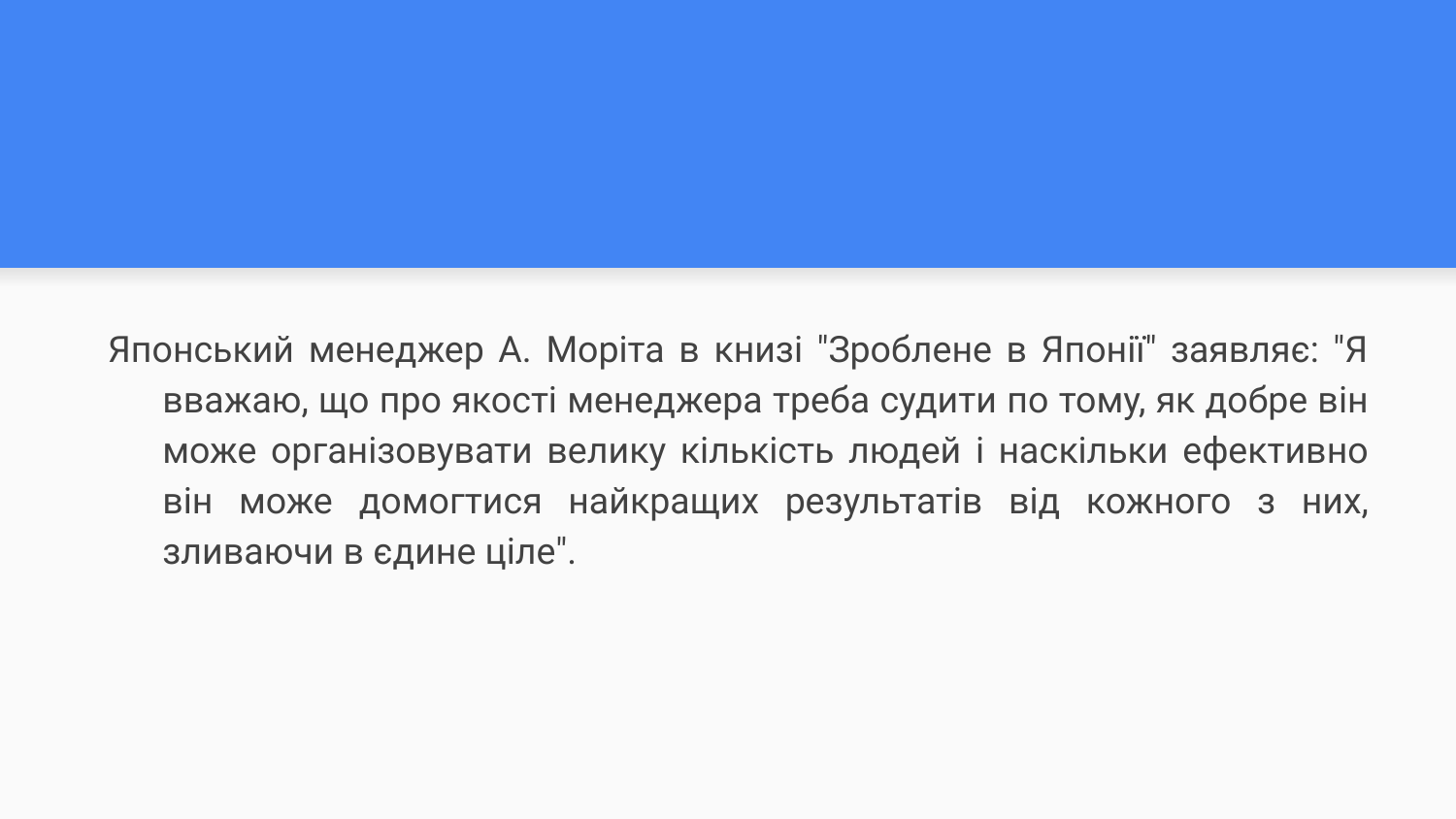

#
Японський менеджер А. Моріта в книзі "Зроблене в Японії" заявляє: "Я вважаю, що про якості менеджера треба судити по тому, як добре він може організовувати велику кількість людей і наскільки ефективно він може домогтися найкращих результатів від кожного з них, зливаючи в єдине ціле".